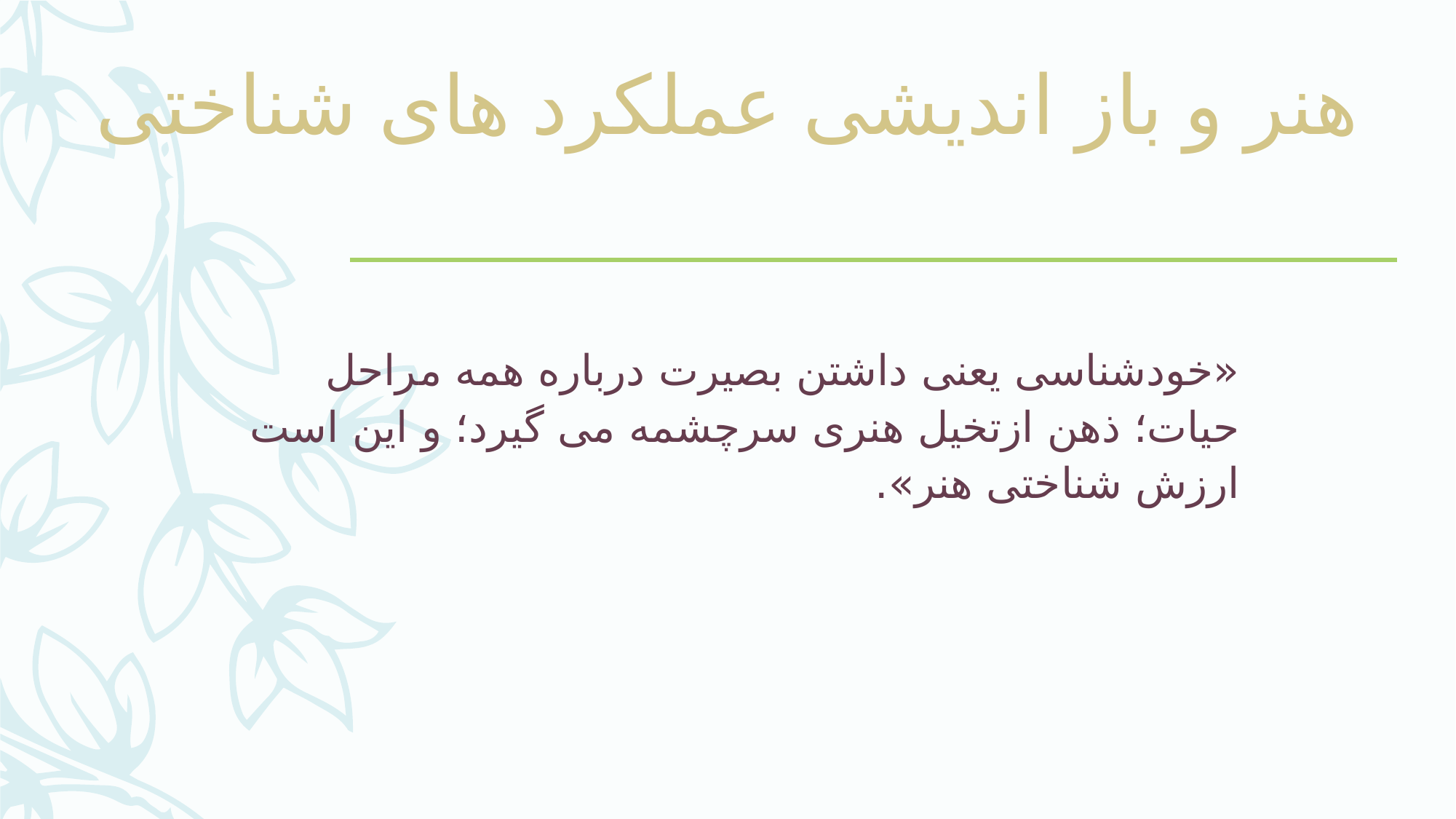

هنر و باز اندیشی عملکرد های شناختی

«خودشناسی یعنی داشتن بصیرت درباره همه مراحل حیات؛ ذهن ازتخیل هنری سرچشمه می گیرد؛ و این است ارزش شناختی هنر».